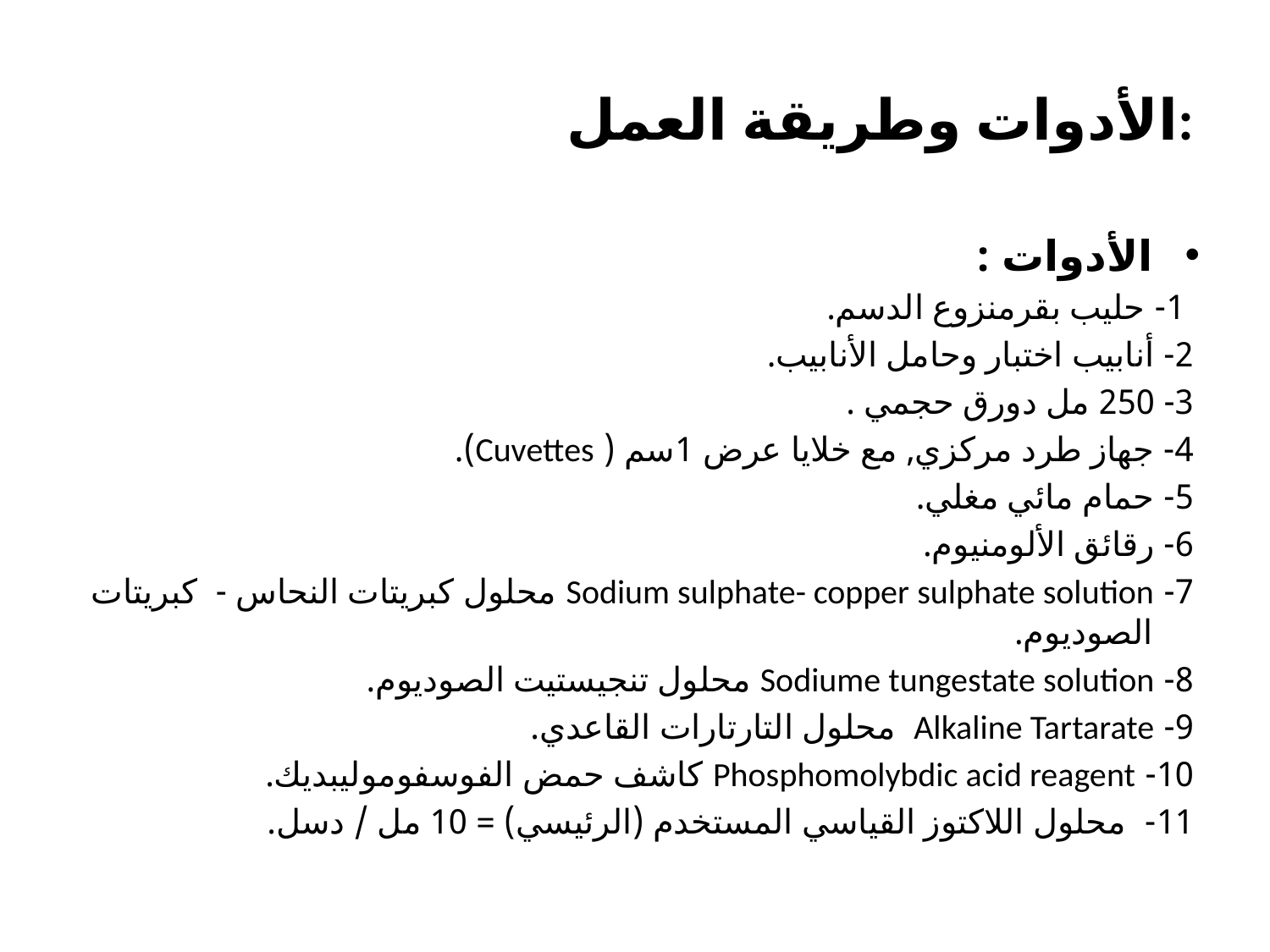

# الأدوات وطريقة العمل:
الأدوات :
 1- حليب بقرمنزوع الدسم.
2- أنابيب اختبار وحامل الأنابيب.
3- 250 مل دورق حجمي .
4- جهاز طرد مركزي, مع خلايا عرض 1سم ( Cuvettes).
5- حمام مائي مغلي.
6- رقائق الألومنيوم.
7- Sodium sulphate- copper sulphate solution محلول كبريتات النحاس -  كبريتات الصوديوم.
8- Sodiume tungestate solution محلول تنجيستيت الصوديوم.
9- Alkaline Tartarate  محلول التارتارات القاعدي.
10- Phosphomolybdic acid reagent كاشف حمض الفوسفوموليبديك.
11-  محلول اللاكتوز القياسي المستخدم (الرئيسي) = 10 مل / دسل.